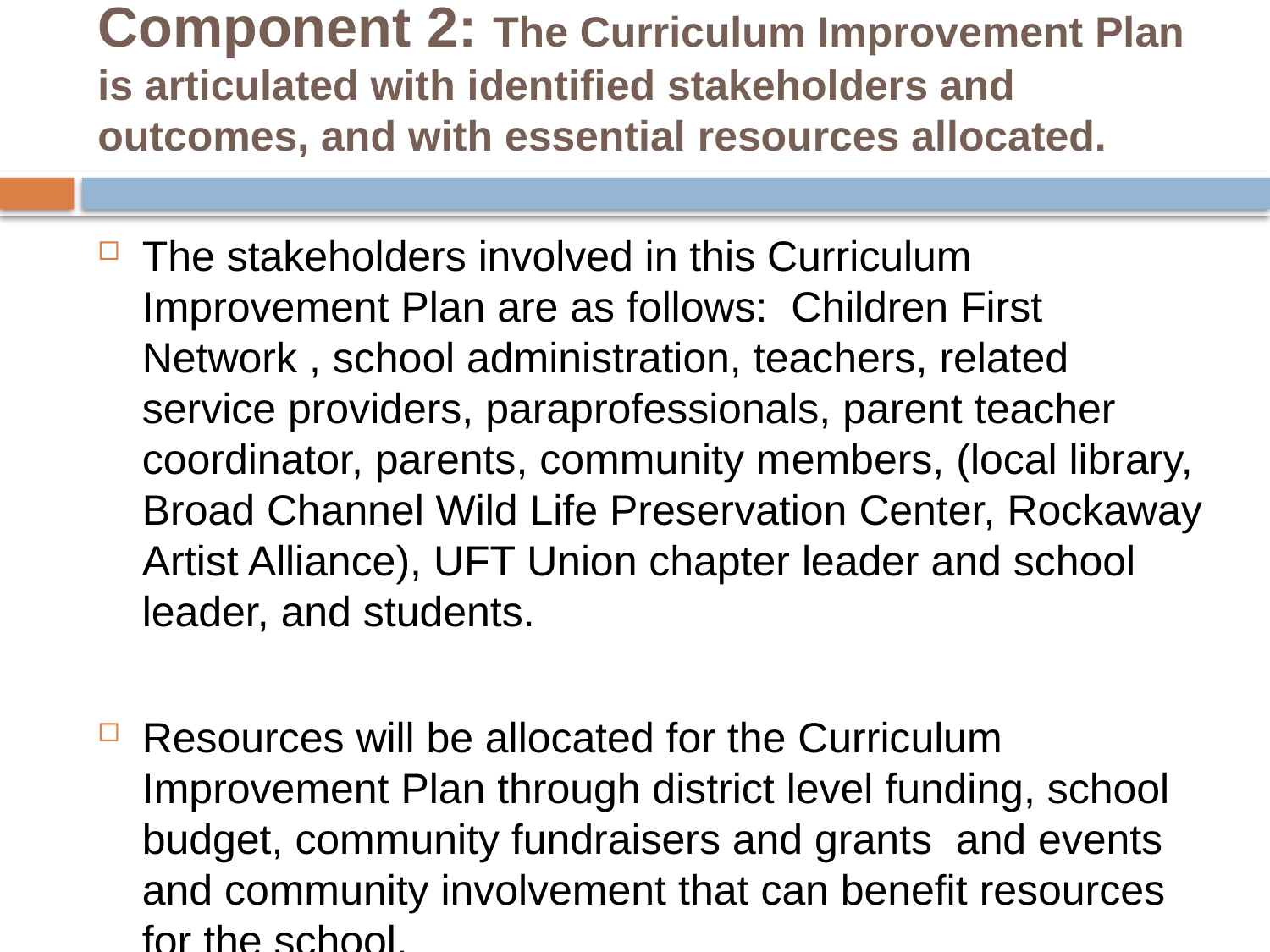

# Component 2: The Curriculum Improvement Plan is articulated with identified stakeholders and outcomes, and with essential resources allocated.
The stakeholders involved in this Curriculum Improvement Plan are as follows:  Children First Network , school administration, teachers, related service providers, paraprofessionals, parent teacher coordinator, parents, community members, (local library, Broad Channel Wild Life Preservation Center, Rockaway Artist Alliance), UFT Union chapter leader and school leader, and students.

Resources will be allocated for the Curriculum Improvement Plan through district level funding, school budget, community fundraisers and grants  and events and community involvement that can benefit resources for the school.